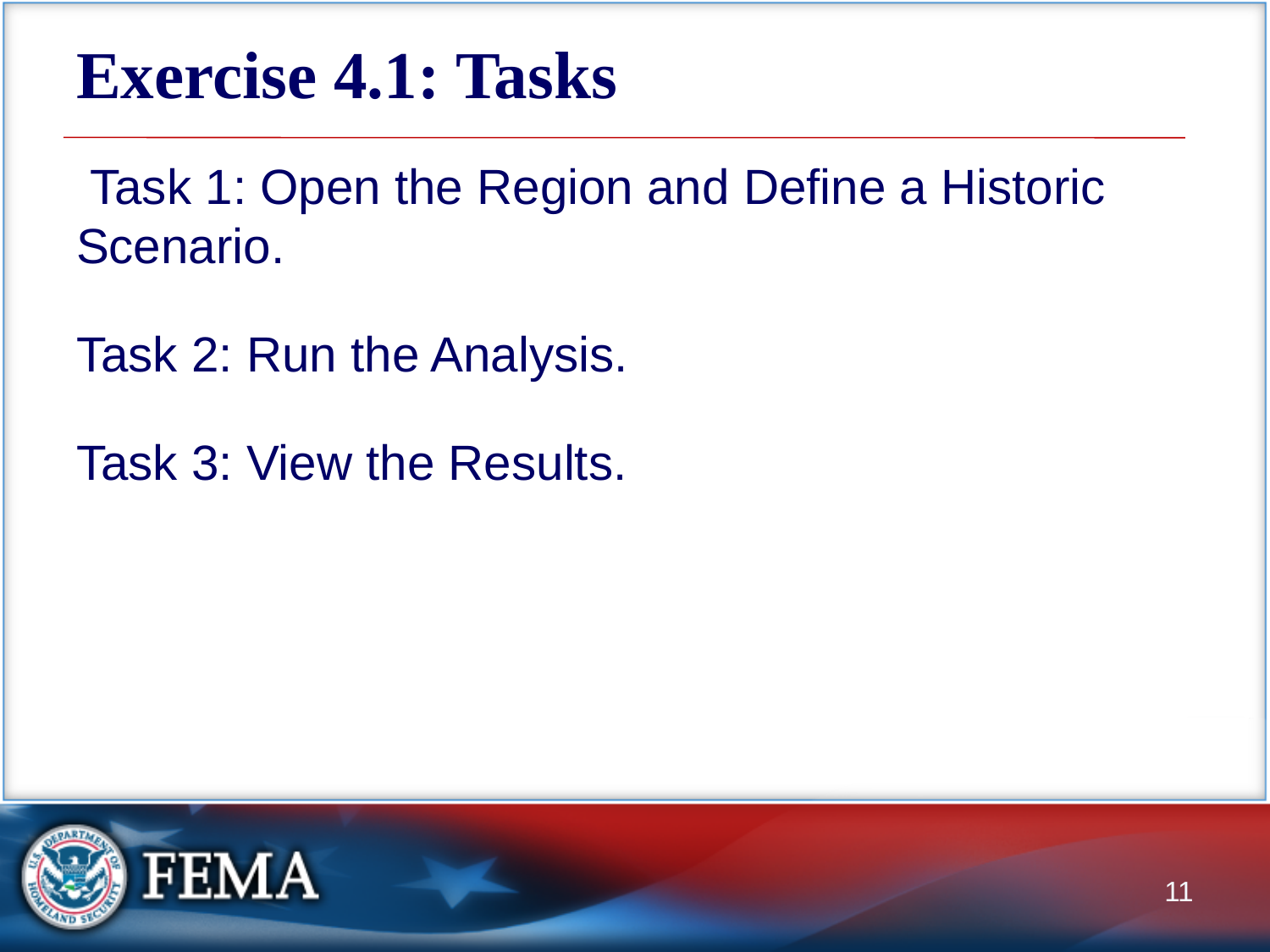

# Exercise 4.1: Tasks
 Task 1: Open the Region and Define a Historic Scenario.
Task 2: Run the Analysis.
Task 3: View the Results.
11